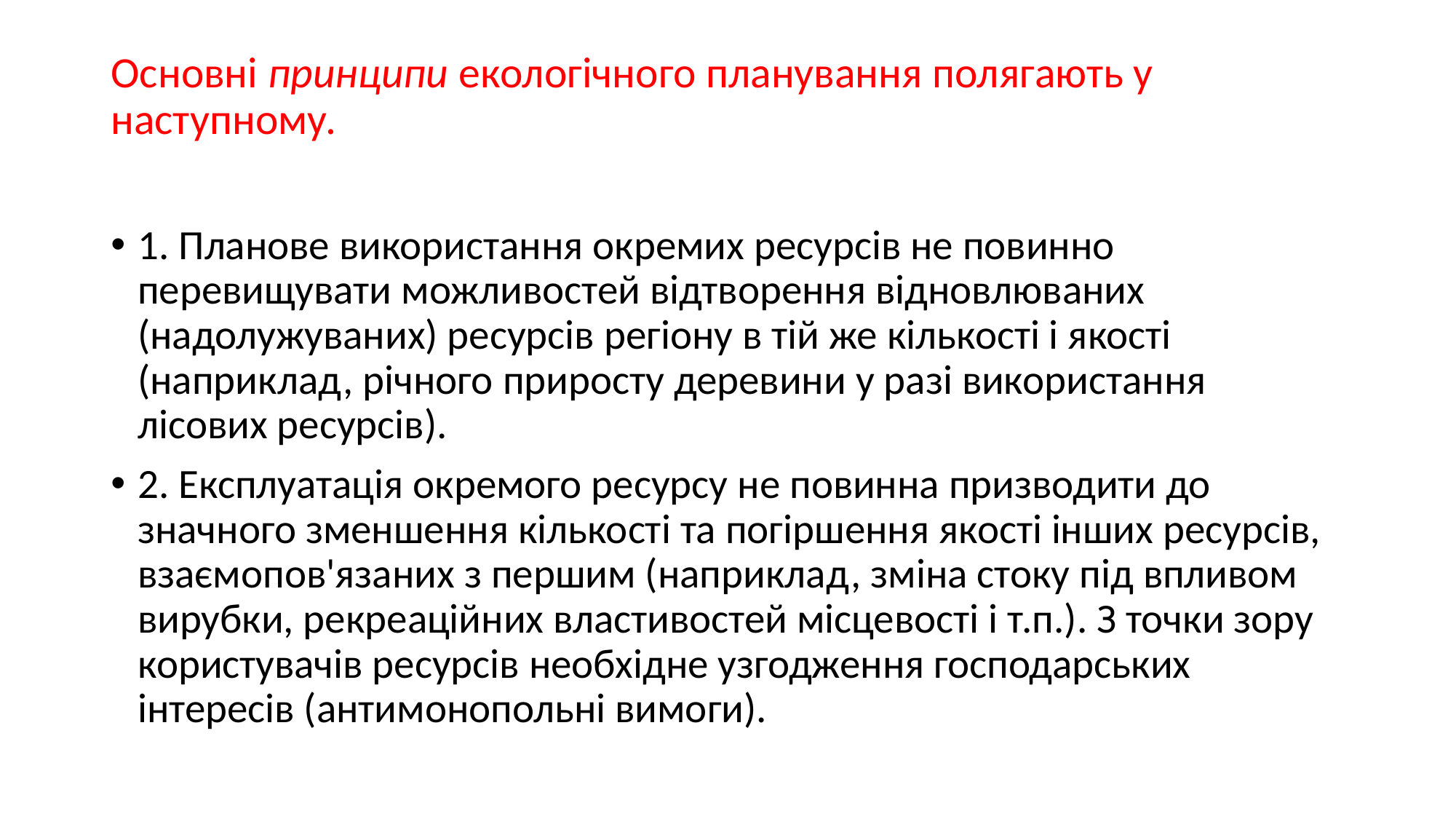

# Основні принципи екологічного планування полягають у наступному.
1. Планове використання окремих ресурсів не повинно перевищувати можливостей відтворення відновлюваних (надолужуваних) ресурсів регіону в тій же кількості і якості (наприклад, річного приросту деревини у разі використання лісових ресурсів).
2. Експлуатація окремого ресурсу не повинна призводити до значного зменшення кількості та погіршення якості інших ресурсів, взаємопов'язаних з першим (наприклад, зміна стоку під впливом вирубки, рекреаційних властивостей місцевості і т.п.). З точки зору користувачів ресурсів необхідне узгодження господарських інтересів (антимонопольні вимоги).